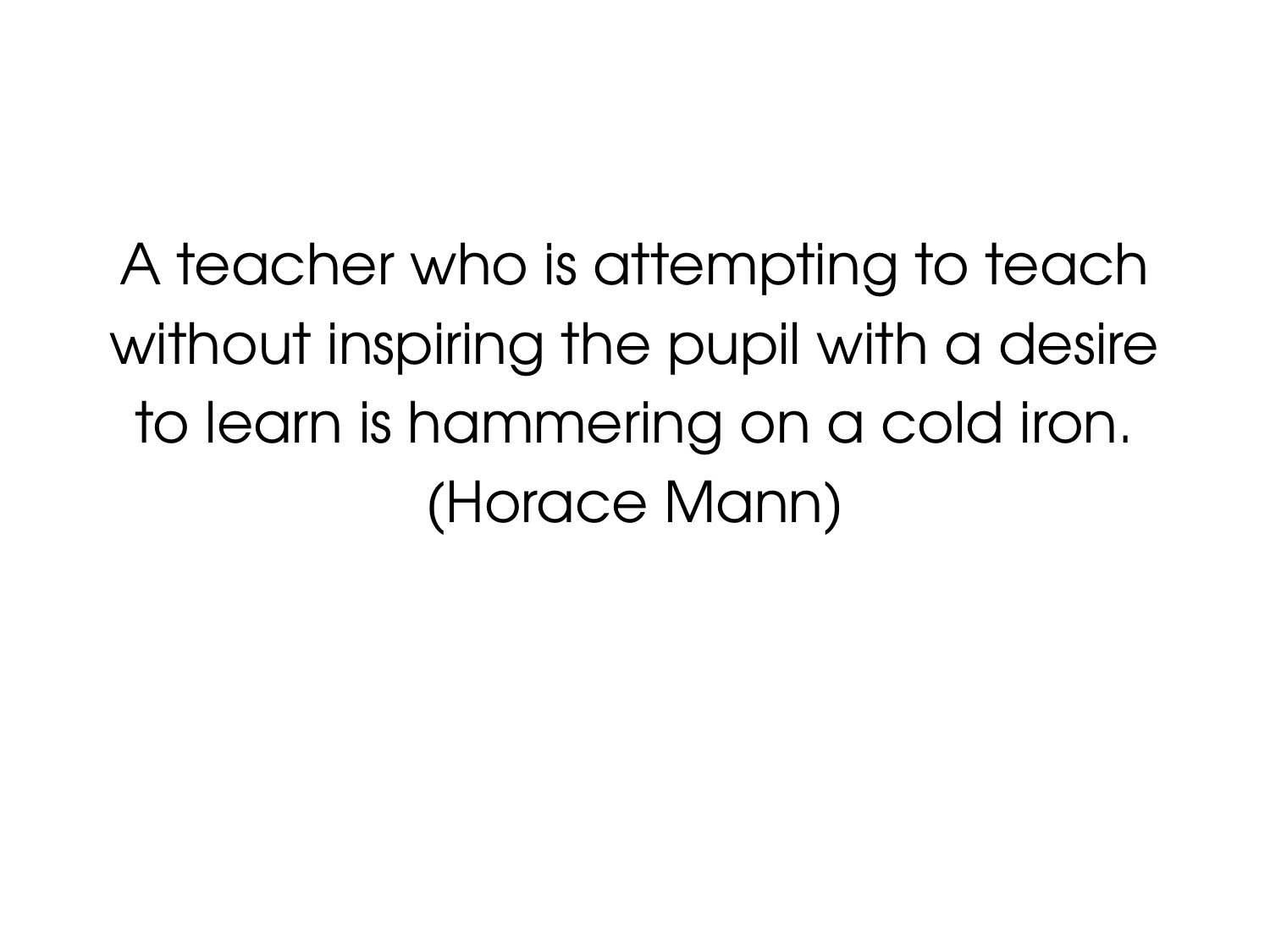

A teacher who is attempting to teach
without inspiring the pupil with a desire
to learn is hammering on a cold iron.
(Horace Mann)